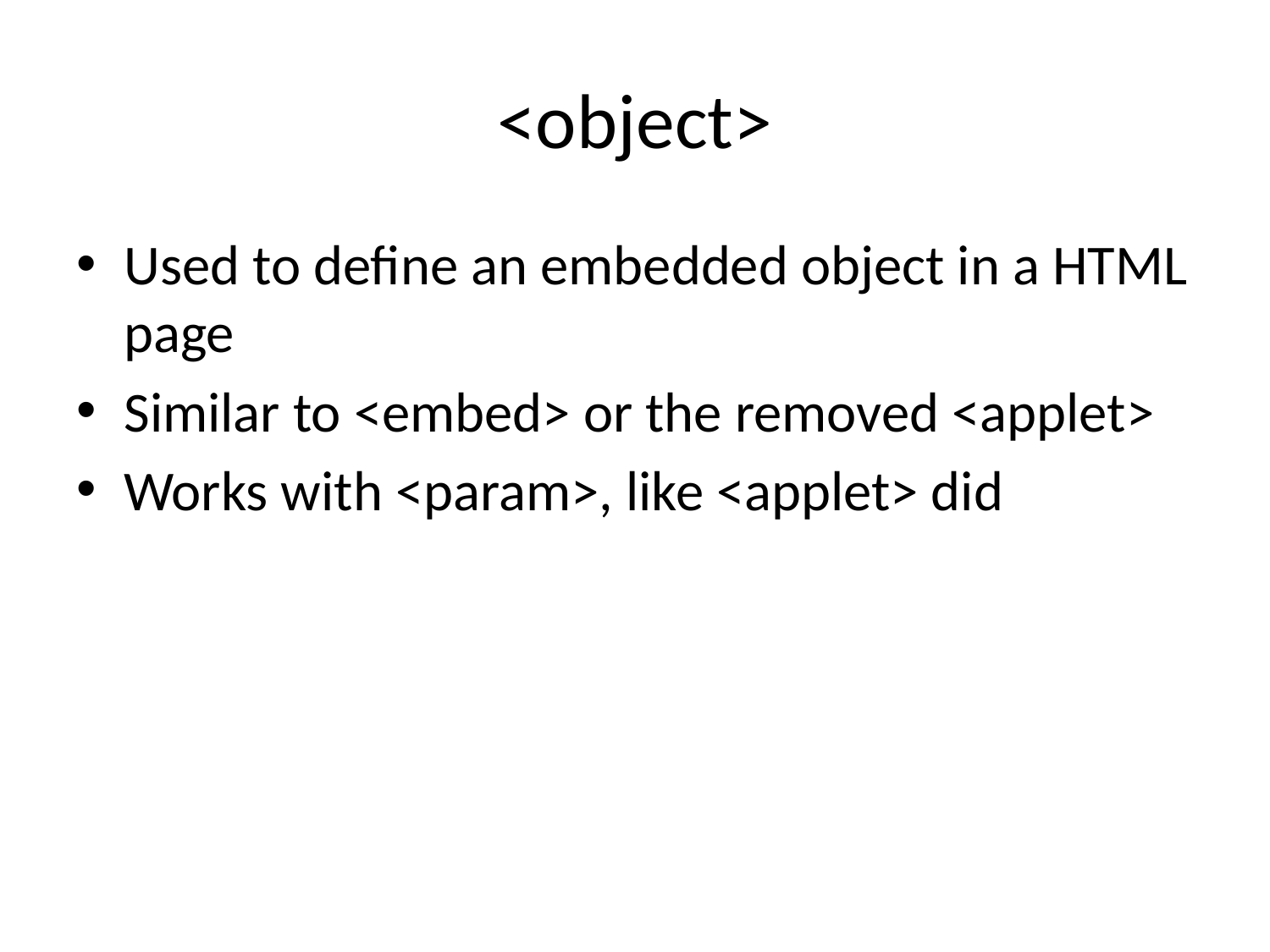

# <object>
Used to define an embedded object in a HTML page
Similar to <embed> or the removed <applet>
Works with <param>, like <applet> did